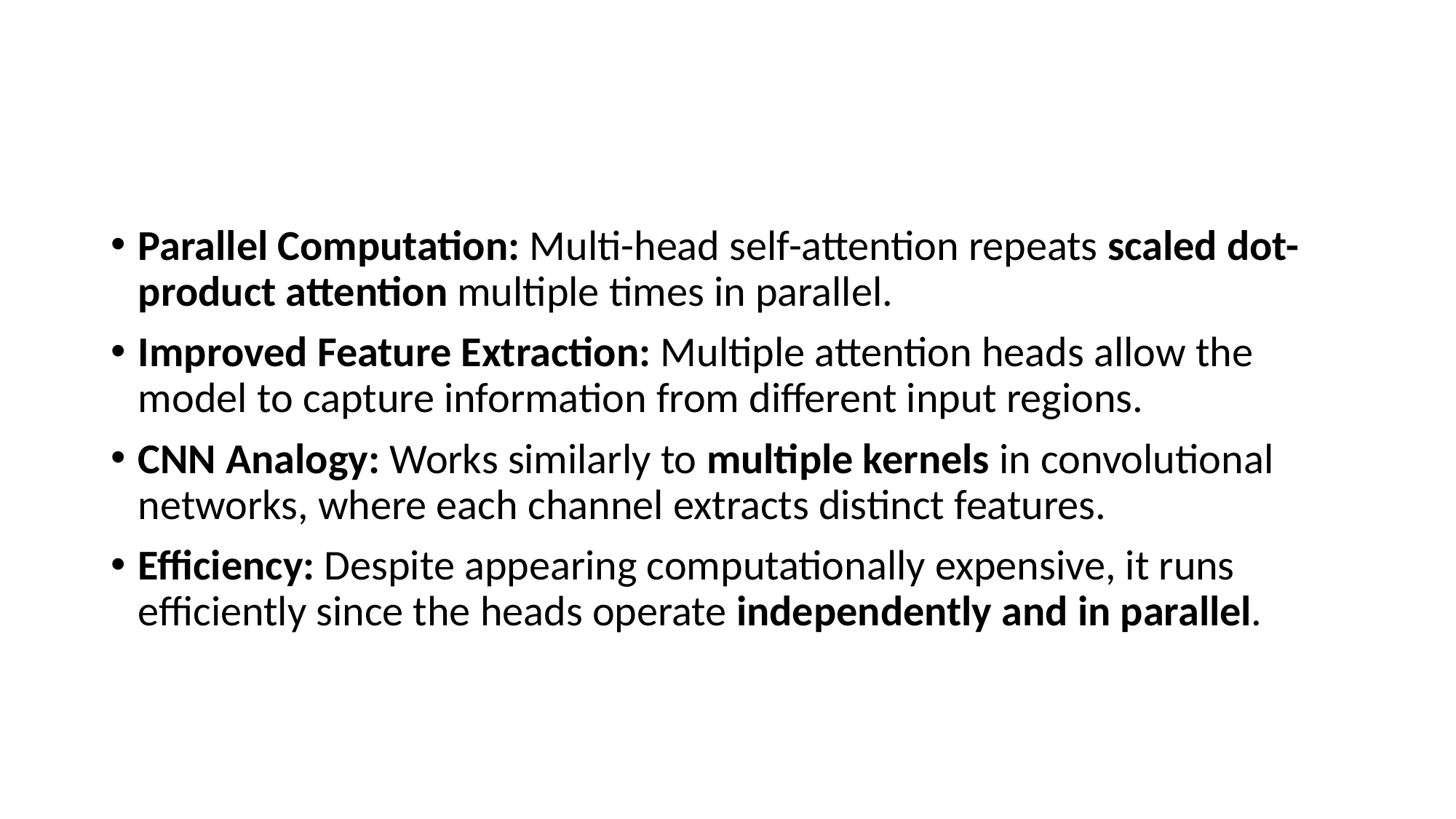

#
Parallel Computation: Multi-head self-attention repeats scaled dot-product attention multiple times in parallel.
Improved Feature Extraction: Multiple attention heads allow the model to capture information from different input regions.
CNN Analogy: Works similarly to multiple kernels in convolutional networks, where each channel extracts distinct features.
Efficiency: Despite appearing computationally expensive, it runs efficiently since the heads operate independently and in parallel.